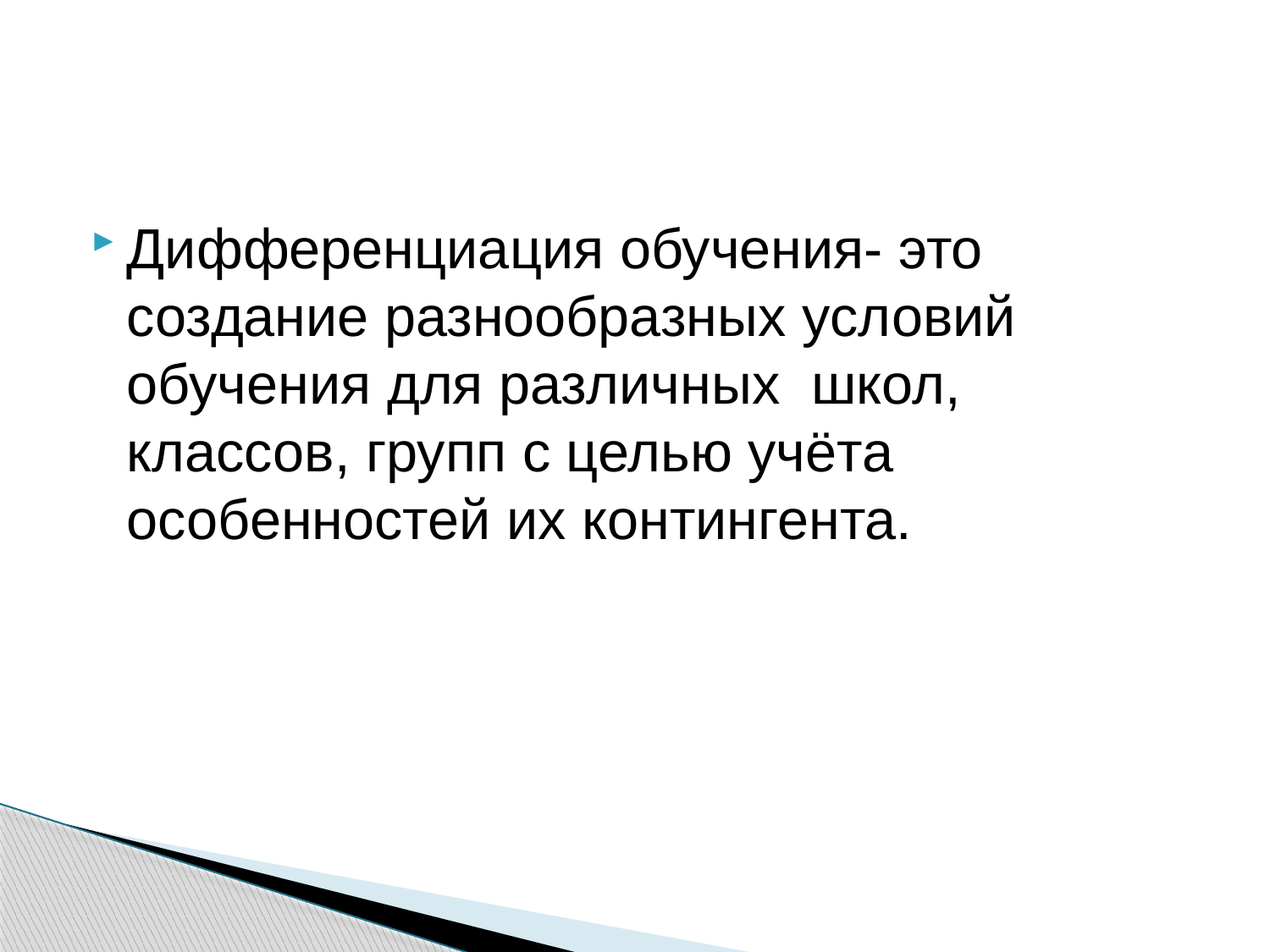

#
Дифференциация обучения- это создание разнообразных условий обучения для различных  школ, классов, групп с целью учёта особенностей их контингента.